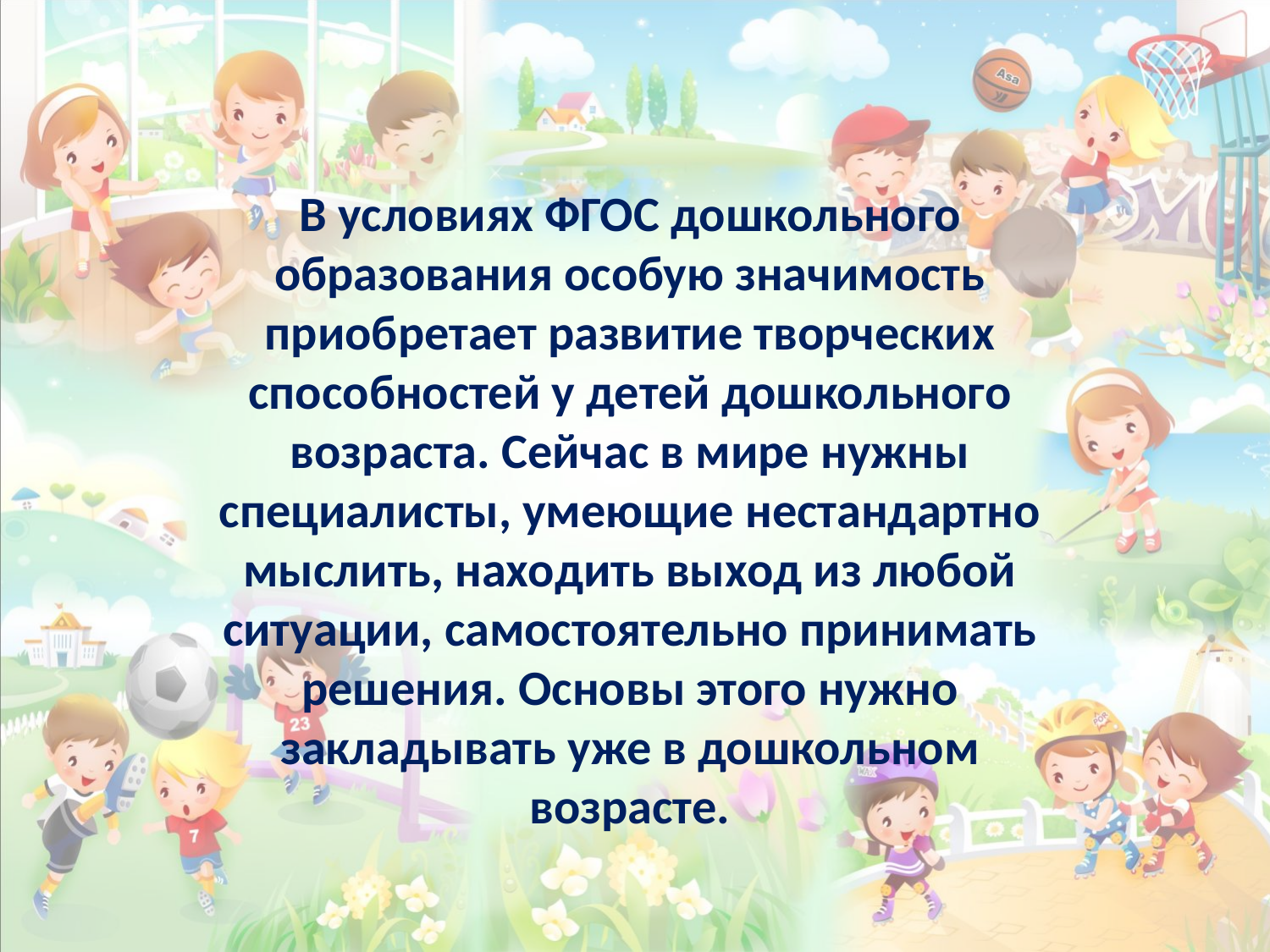

В условиях ФГОС дошкольного образования особую значимость приобретает развитие творческих способностей у детей дошкольного возраста. Сейчас в мире нужны специалисты, умеющие нестандартно мыслить, находить выход из любой ситуации, самостоятельно принимать решения. Основы этого нужно закладывать уже в дошкольном возрасте.